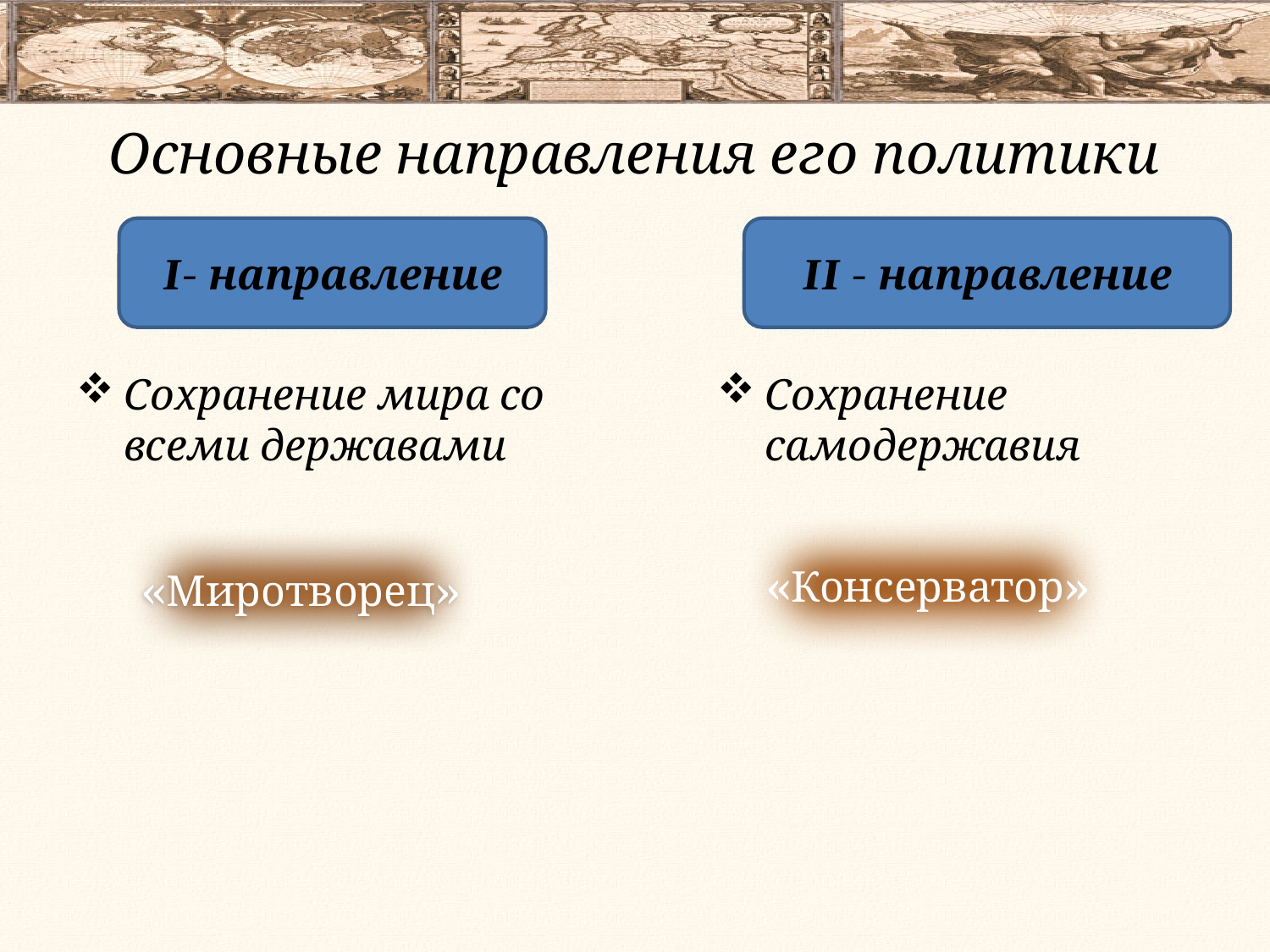

# Основные направления его политики
I- направление
II - направление

Сохранение мира со  всеми державами

Сохранение самодержавия

«Консерватор»
«Миротворец»